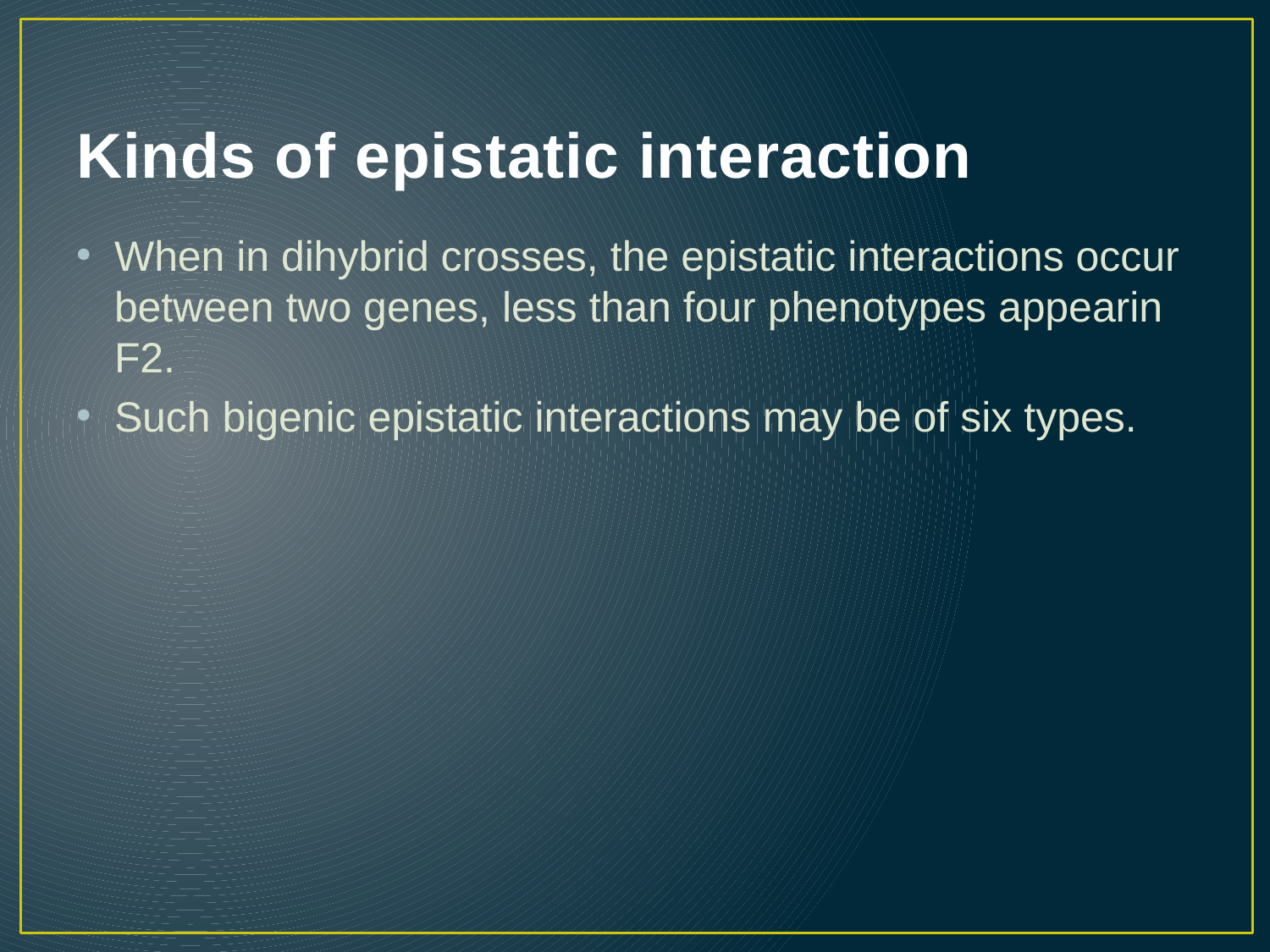

# Kinds of epistatic interaction
When in dihybrid crosses, the epistatic interactions occur between two genes, less than four phenotypes appearin F2.
Such bigenic epistatic interactions may be of six types.